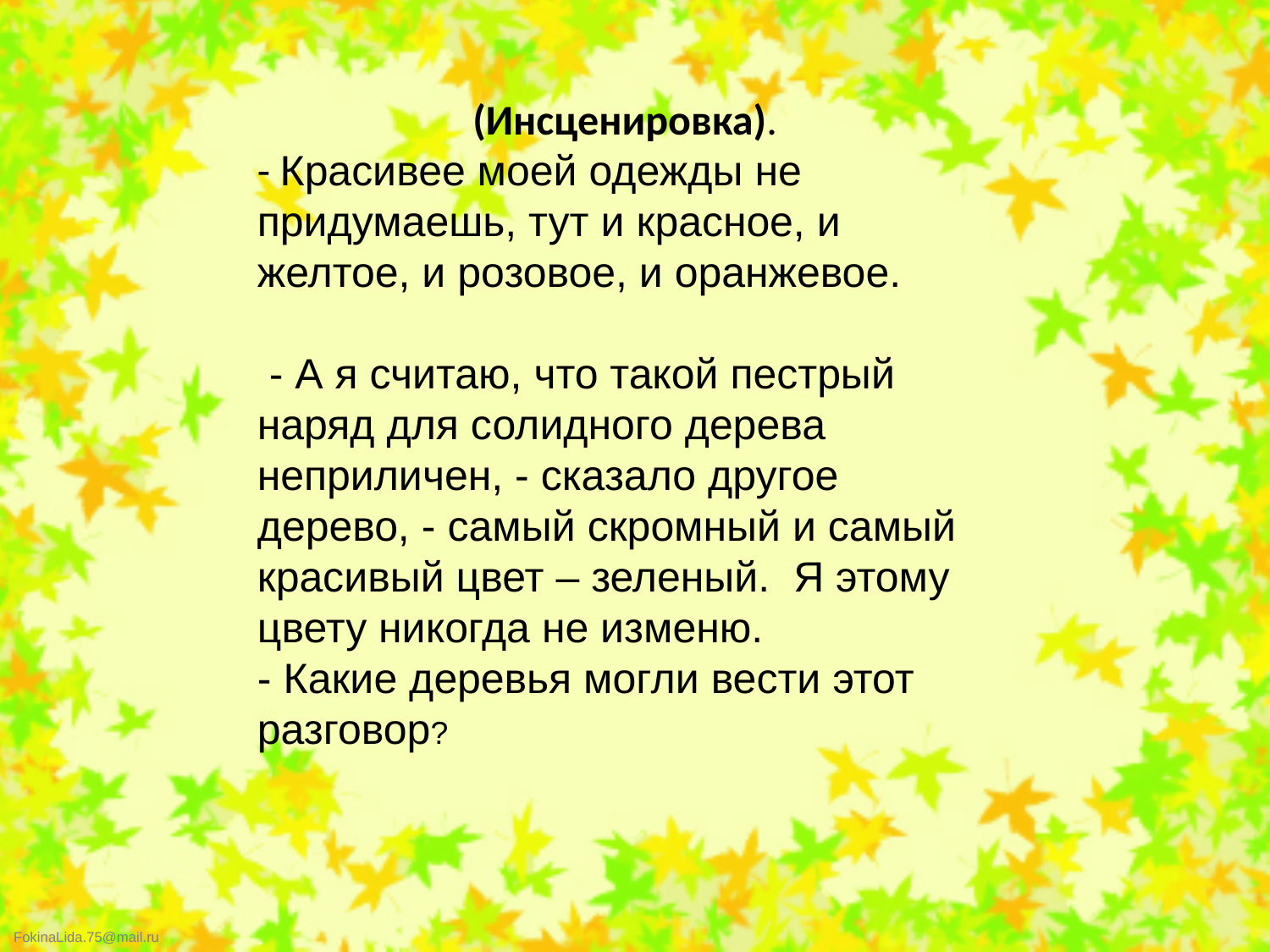

(Инсценировка).
- Красивее моей одежды не придумаешь, тут и красное, и желтое, и розовое, и оранжевое.
 - А я считаю, что такой пестрый наряд для солидного дерева неприличен, - сказало другое дерево, - самый скромный и самый красивый цвет – зеленый.  Я этому цвету никогда не изменю.
- Какие деревья могли вести этот разговор?